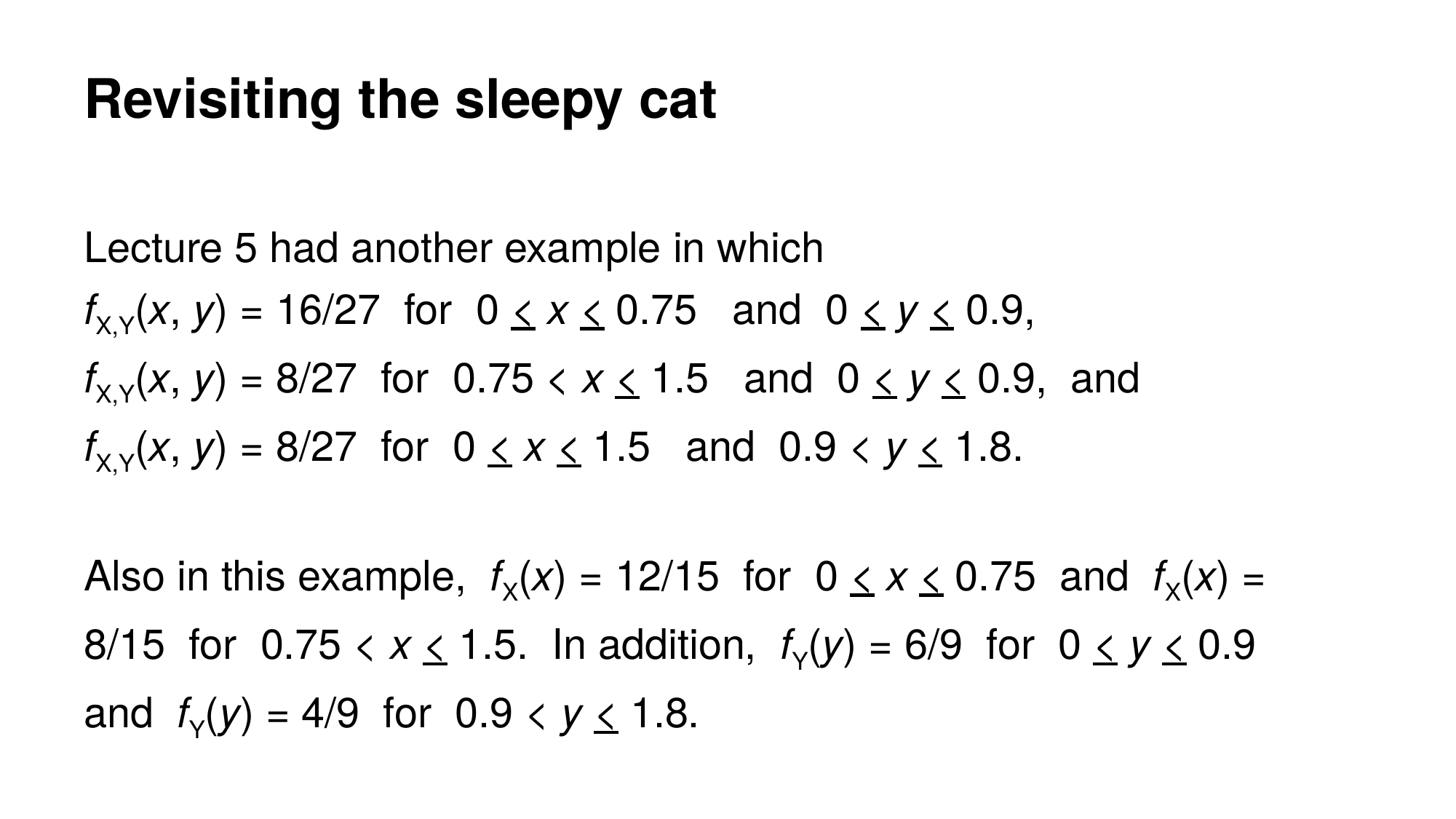

# Revisiting the sleepy cat
Lecture 5 had another example in which
fX,Y(x, y) = 16/27  for  0 < x < 0.75   and  0 < y < 0.9,
fX,Y(x, y) = 8/27  for  0.75 < x < 1.5   and  0 < y < 0.9,  and
fX,Y(x, y) = 8/27  for  0 < x < 1.5   and  0.9 < y < 1.8.

Also in this example,  fX(x) = 12/15  for  0 < x < 0.75  and  fX(x) = 8/15  for  0.75 < x < 1.5.  In addition,  fY(y) = 6/9  for  0 < y < 0.9  and  fY(y) = 4/9  for  0.9 < y < 1.8.